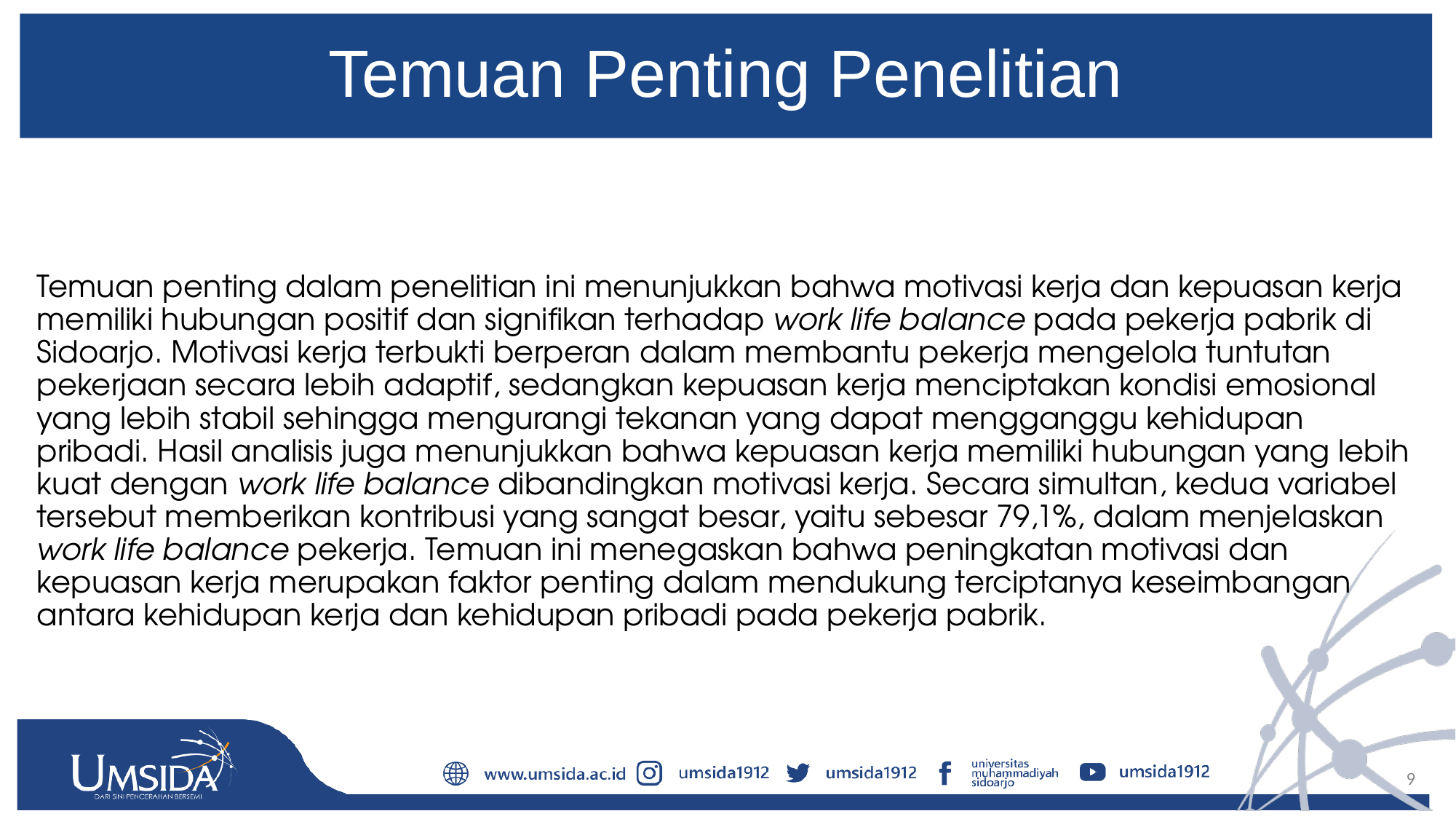

# Temuan Penting Penelitian
Temuan penting dalam penelitian ini menunjukkan bahwa motivasi kerja dan kepuasan kerja memiliki hubungan positif dan signifikan terhadap work life balance pada pekerja pabrik di Sidoarjo. Motivasi kerja terbukti berperan dalam membantu pekerja mengelola tuntutan pekerjaan secara lebih adaptif, sedangkan kepuasan kerja menciptakan kondisi emosional yang lebih stabil sehingga mengurangi tekanan yang dapat mengganggu kehidupan pribadi. Hasil analisis juga menunjukkan bahwa kepuasan kerja memiliki hubungan yang lebih kuat dengan work life balance dibandingkan motivasi kerja. Secara simultan, kedua variabel tersebut memberikan kontribusi yang sangat besar, yaitu sebesar 79,1%, dalam menjelaskan work life balance pekerja. Temuan ini menegaskan bahwa peningkatan motivasi dan kepuasan kerja merupakan faktor penting dalam mendukung terciptanya keseimbangan antara kehidupan kerja dan kehidupan pribadi pada pekerja pabrik.